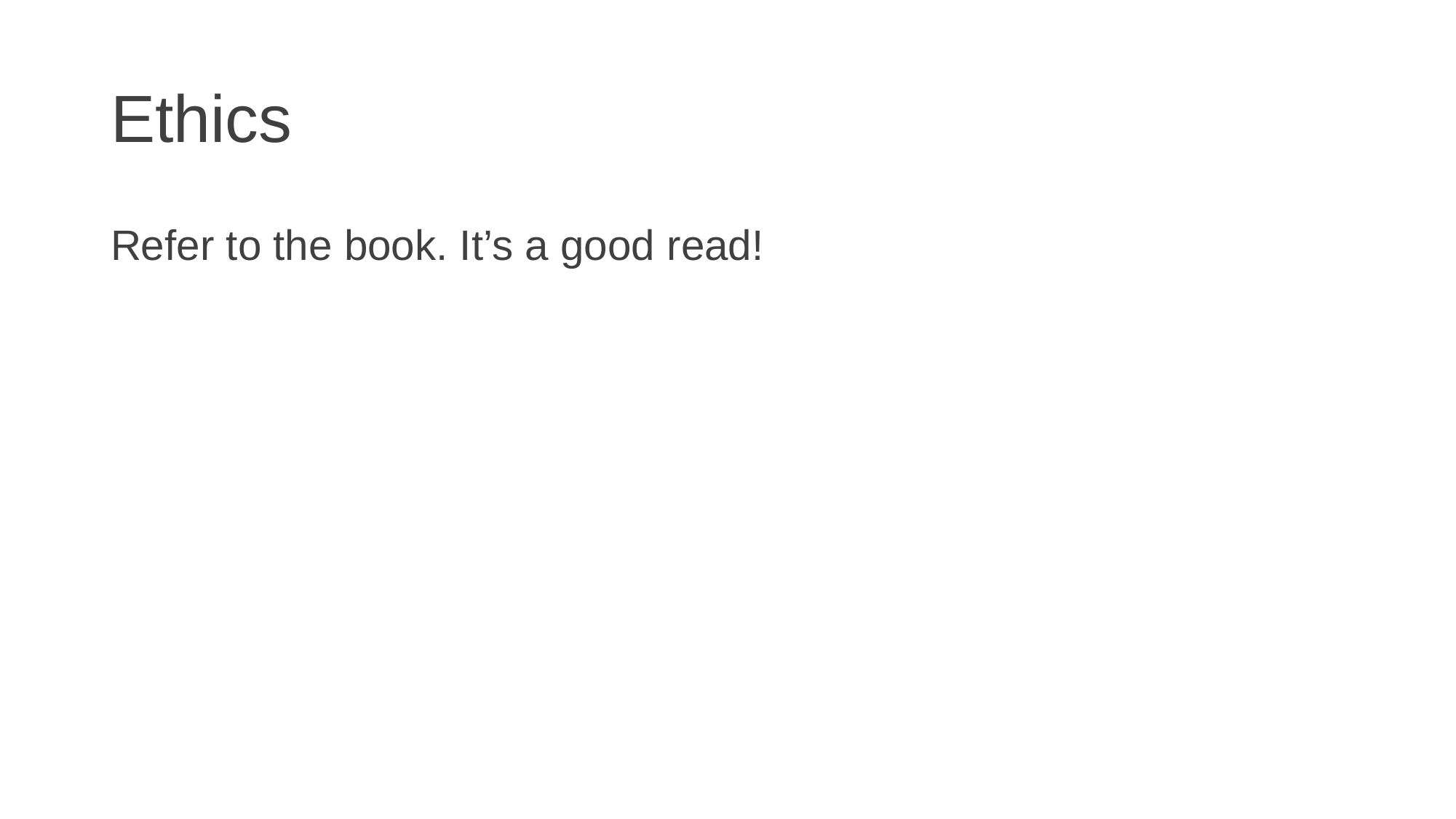

Ethics
Refer to the book. It’s a good read!